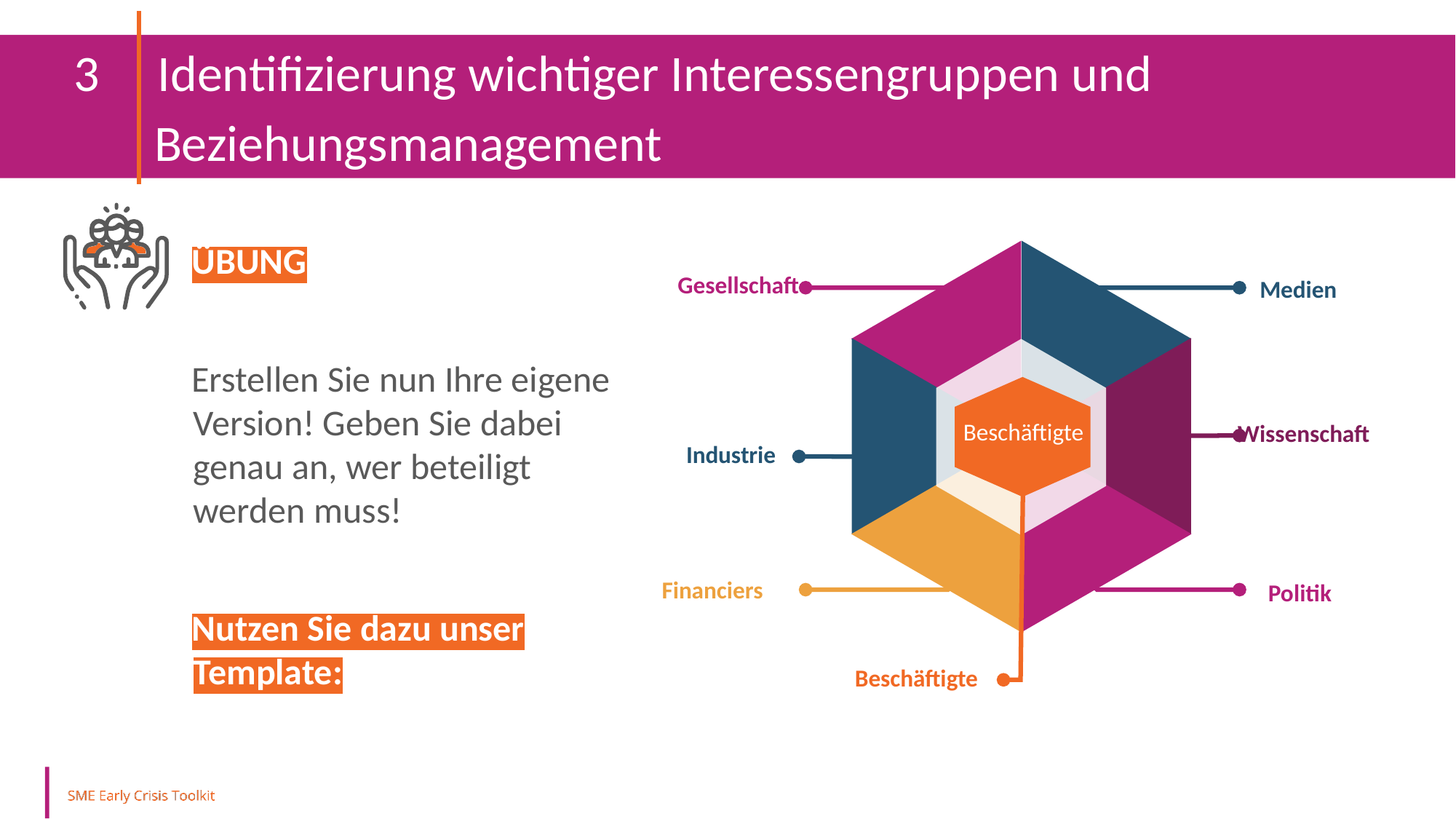

Identifizierung wichtiger Interessengruppen und
       Beziehungsmanagement

ÜBUNG

Erstellen Sie nun Ihre eigene Version! Geben Sie dabei genau an, wer beteiligt werden muss!

Nutzen Sie dazu unser Template:

Gesellschaft
Medien

Wissenschaft
Industrie

Financiers
Politik
Beschäftigte

Beschäftigte